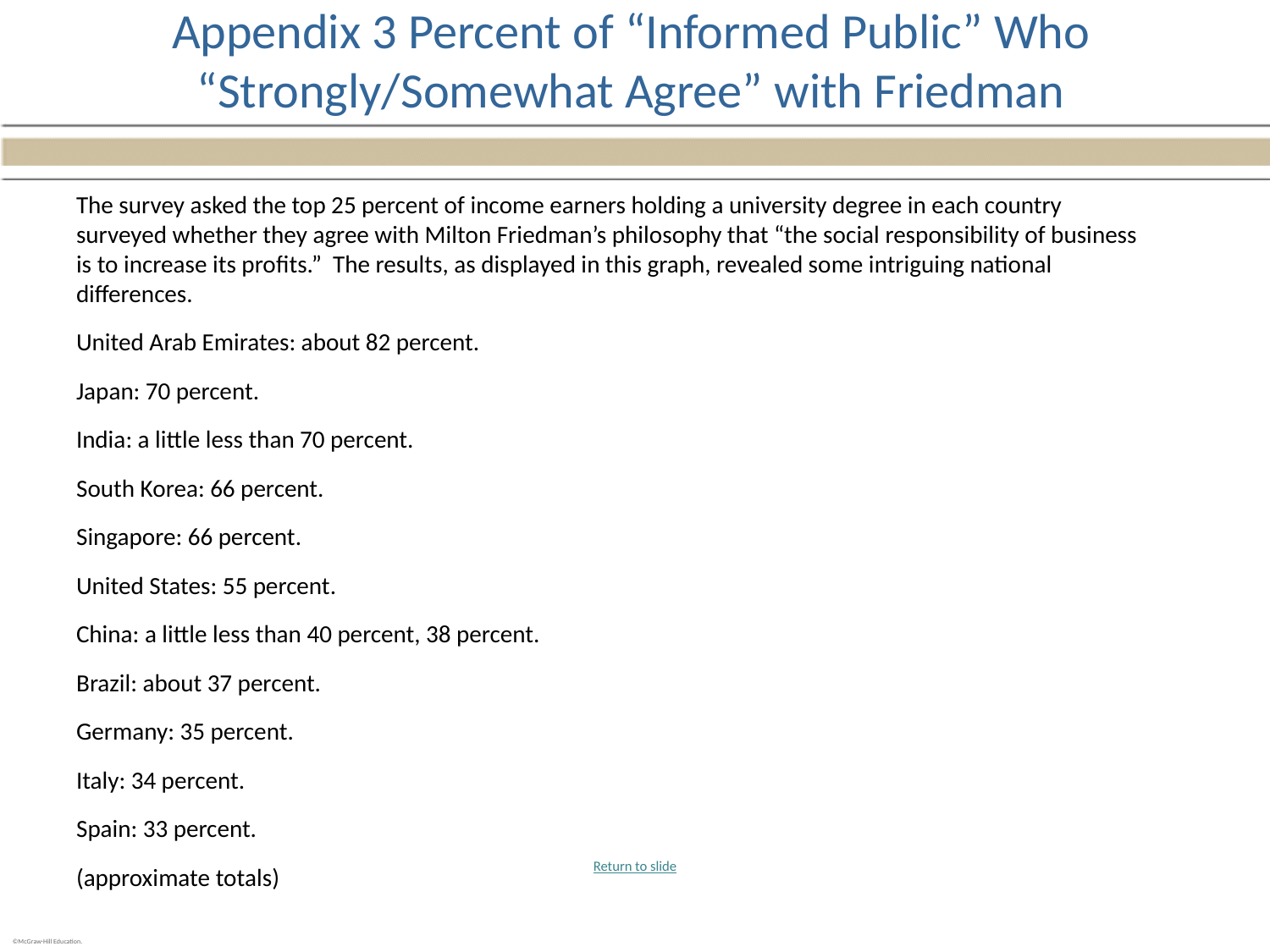

# Appendix 3 Percent of “Informed Public” Who “Strongly/Somewhat Agree” with Friedman
The survey asked the top 25 percent of income earners holding a university degree in each country surveyed whether they agree with Milton Friedman’s philosophy that “the social responsibility of business is to increase its profits.”  The results, as displayed in this graph, revealed some intriguing national differences.
United Arab Emirates: about 82 percent.
Japan: 70 percent.
India: a little less than 70 percent.
South Korea: 66 percent.
Singapore: 66 percent.
United States: 55 percent.
China: a little less than 40 percent, 38 percent.
Brazil: about 37 percent.
Germany: 35 percent.
Italy: 34 percent.
Spain: 33 percent.
(approximate totals)
Return to slide